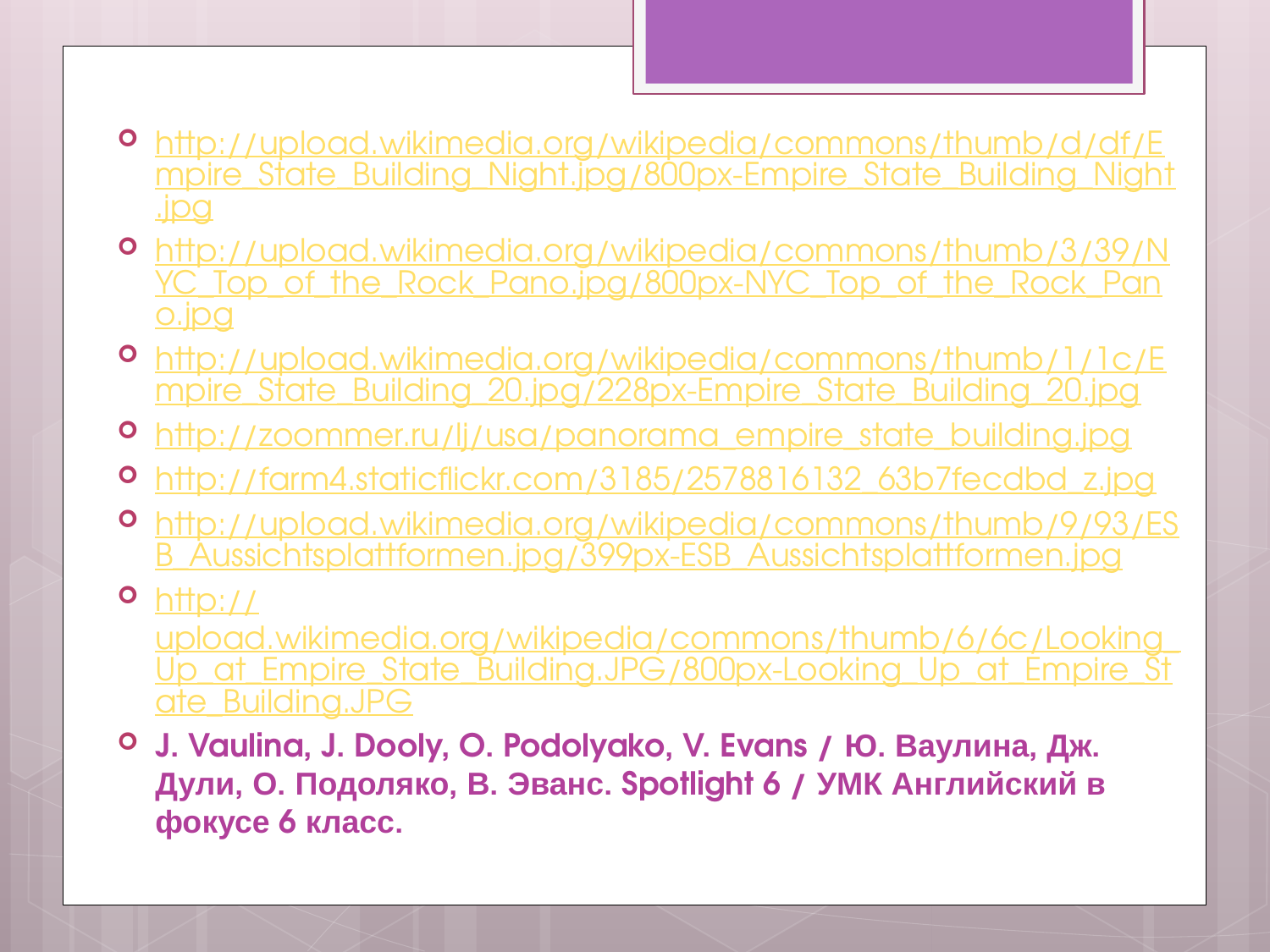

http://upload.wikimedia.org/wikipedia/commons/thumb/d/df/Empire_State_Building_Night.jpg/800px-Empire_State_Building_Night.jpg
http://upload.wikimedia.org/wikipedia/commons/thumb/3/39/NYC_Top_of_the_Rock_Pano.jpg/800px-NYC_Top_of_the_Rock_Pano.jpg
http://upload.wikimedia.org/wikipedia/commons/thumb/1/1c/Empire_State_Building_20.jpg/228px-Empire_State_Building_20.jpg
http://zoommer.ru/lj/usa/panorama_empire_state_building.jpg
http://farm4.staticflickr.com/3185/2578816132_63b7fecdbd_z.jpg
http://upload.wikimedia.org/wikipedia/commons/thumb/9/93/ESB_Aussichtsplattformen.jpg/399px-ESB_Aussichtsplattformen.jpg
http://upload.wikimedia.org/wikipedia/commons/thumb/6/6c/Looking_Up_at_Empire_State_Building.JPG/800px-Looking_Up_at_Empire_State_Building.JPG
J. Vaulina, J. Dooly, O. Podolyako, V. Evans / Ю. Ваулина, Дж. Дули, О. Подоляко, В. Эванс. Spotlight 6 / УМК Английский в фокусе 6 класс.